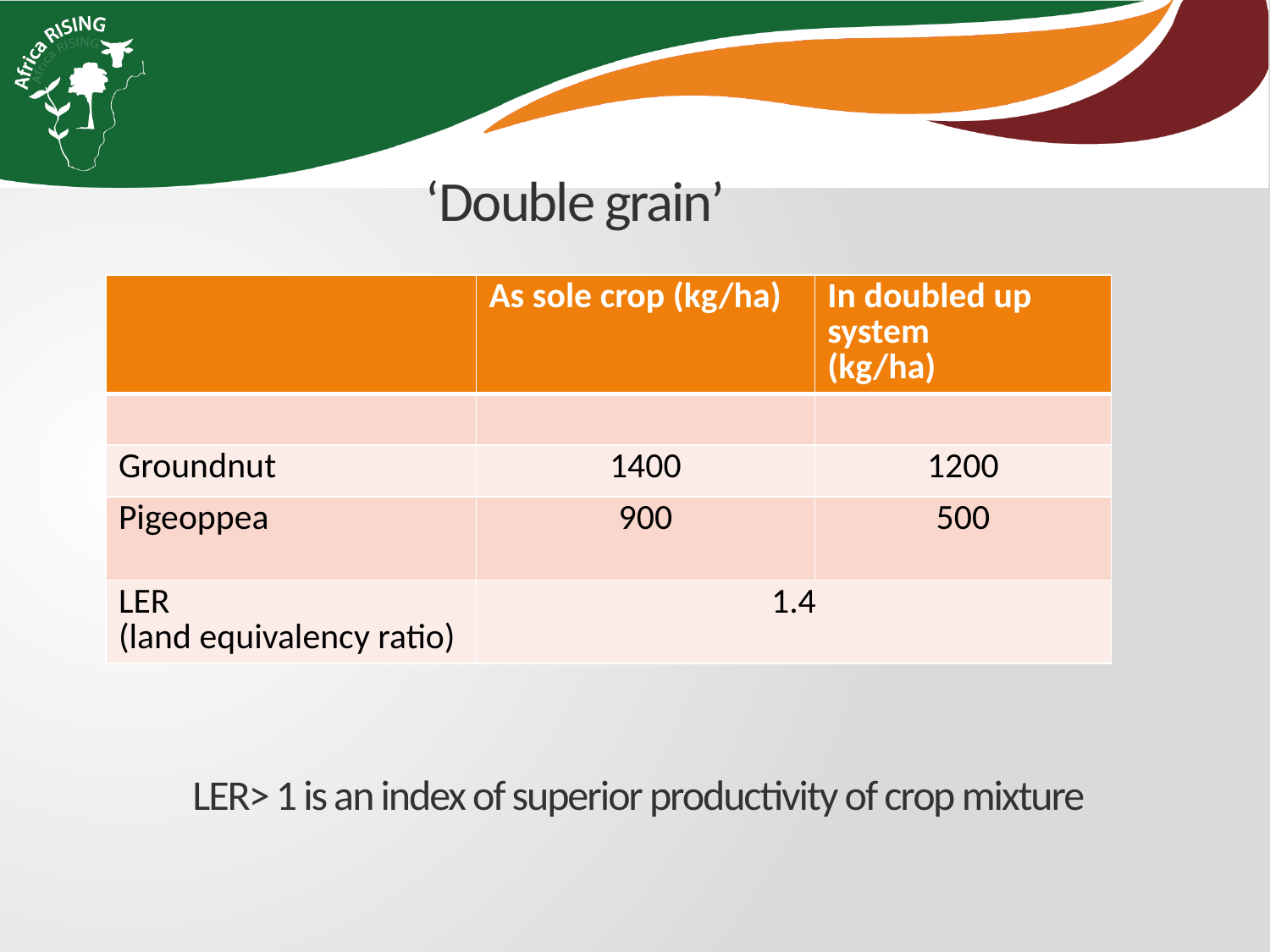

# ‘Double grain’
|  | As sole crop (kg/ha) | In doubled up system (kg/ha) |
| --- | --- | --- |
|  |  |  |
| Groundnut | 1400 | 1200 |
| Pigeoppea | 900 | 500 |
| LER (land equivalency ratio) | 1.4 |  |
LER> 1 is an index of superior productivity of crop mixture